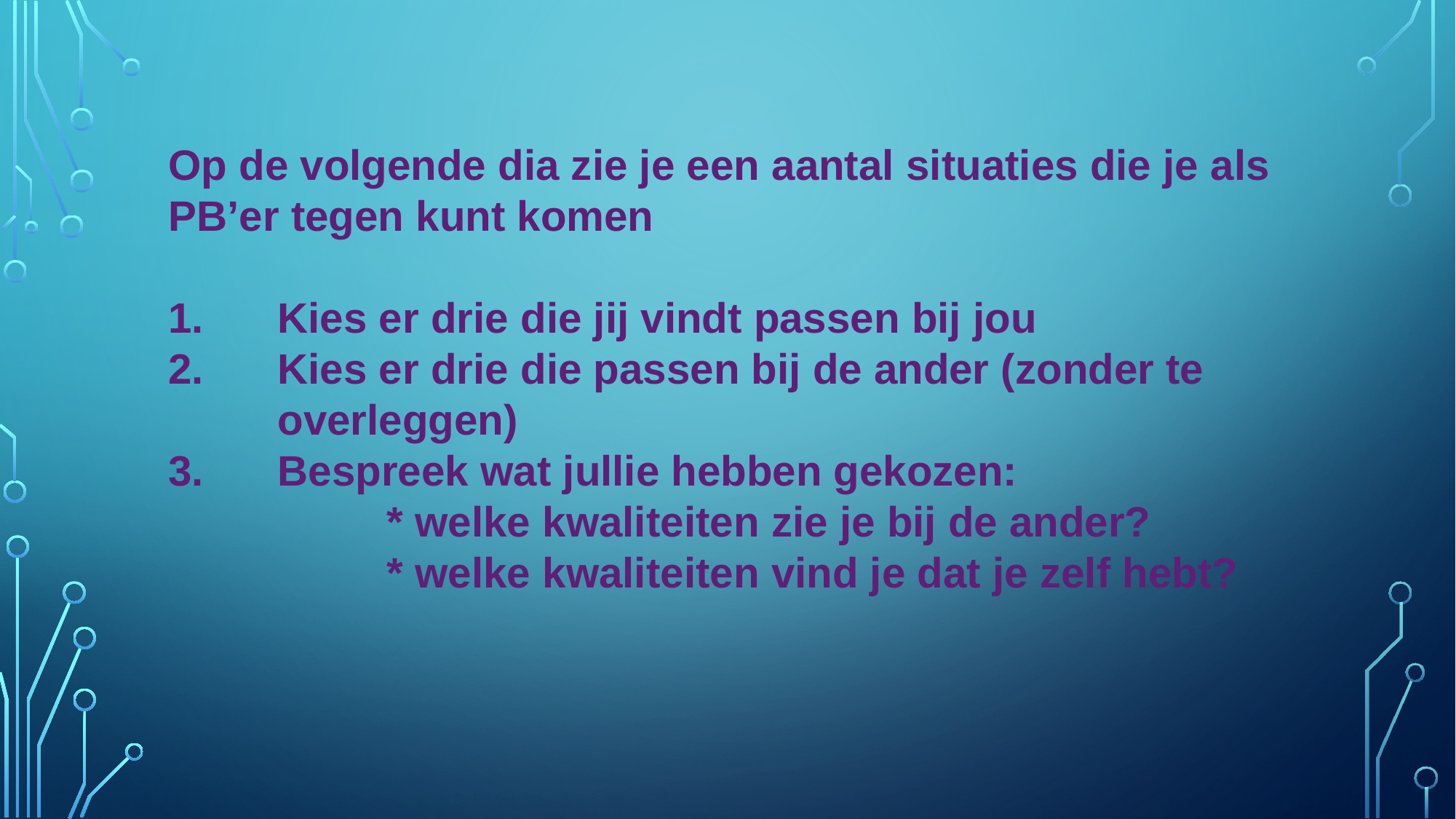

Op de volgende dia zie je een aantal situaties die je als PB’er tegen kunt komen

Kies er drie die jij vindt passen bij jou
Kies er drie die passen bij de ander (zonder te overleggen)
Bespreek wat jullie hebben gekozen:
		* welke kwaliteiten zie je bij de ander?
		* welke kwaliteiten vind je dat je zelf hebt?